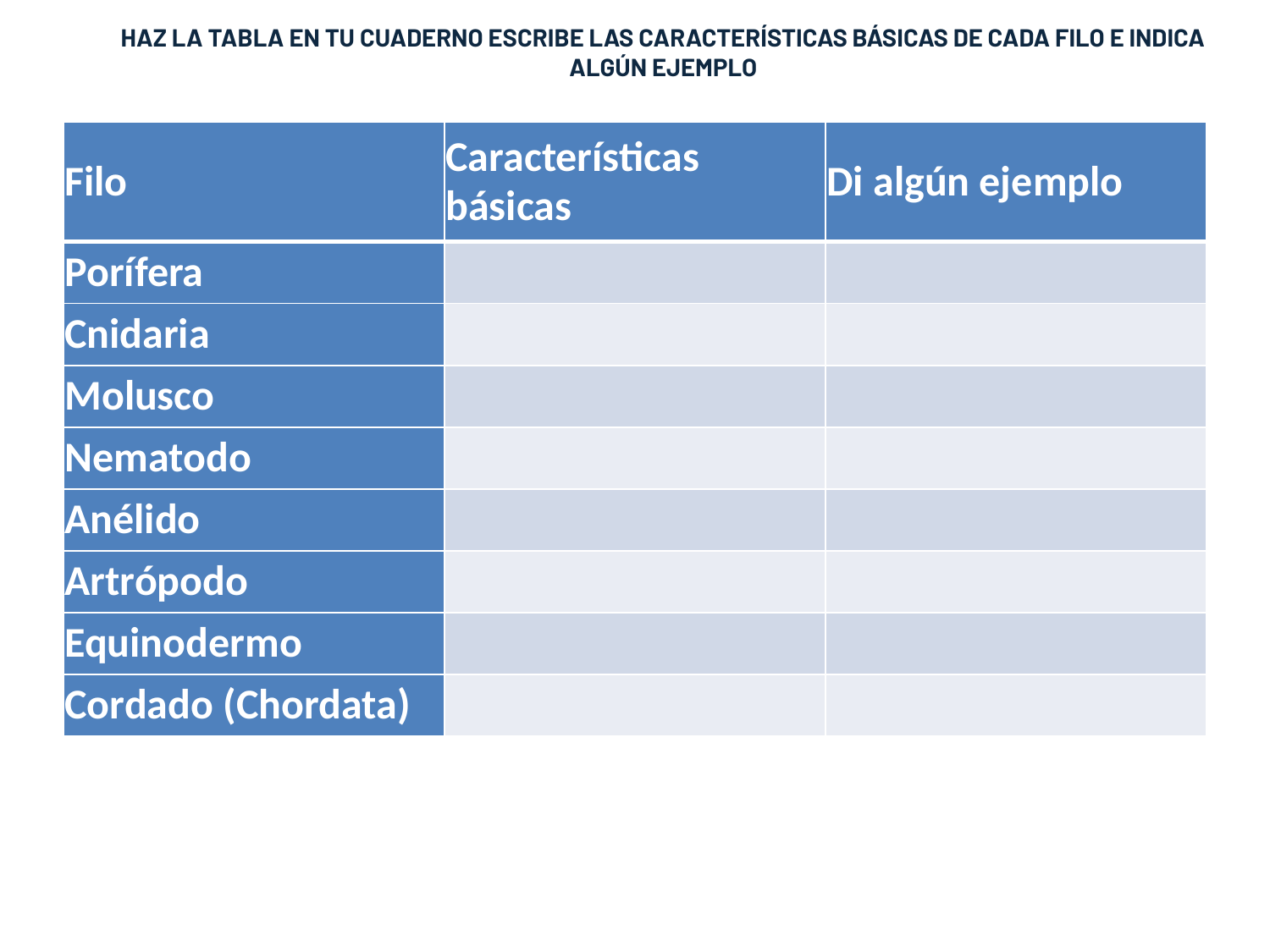

HAZ LA TABLA EN TU CUADERNO ESCRIBE LAS CARACTERÍSTICAS BÁSICAS DE CADA FILO E INDICA ALGÚN EJEMPLO
| Filo | Características básicas | Di algún ejemplo |
| --- | --- | --- |
| Porífera |  |  |
| Cnidaria |  |  |
| Molusco |  |  |
| Nematodo |  |  |
| Anélido |  |  |
| Artrópodo |  |  |
| Equinodermo |  |  |
| Cordado (Chordata) |  |  |